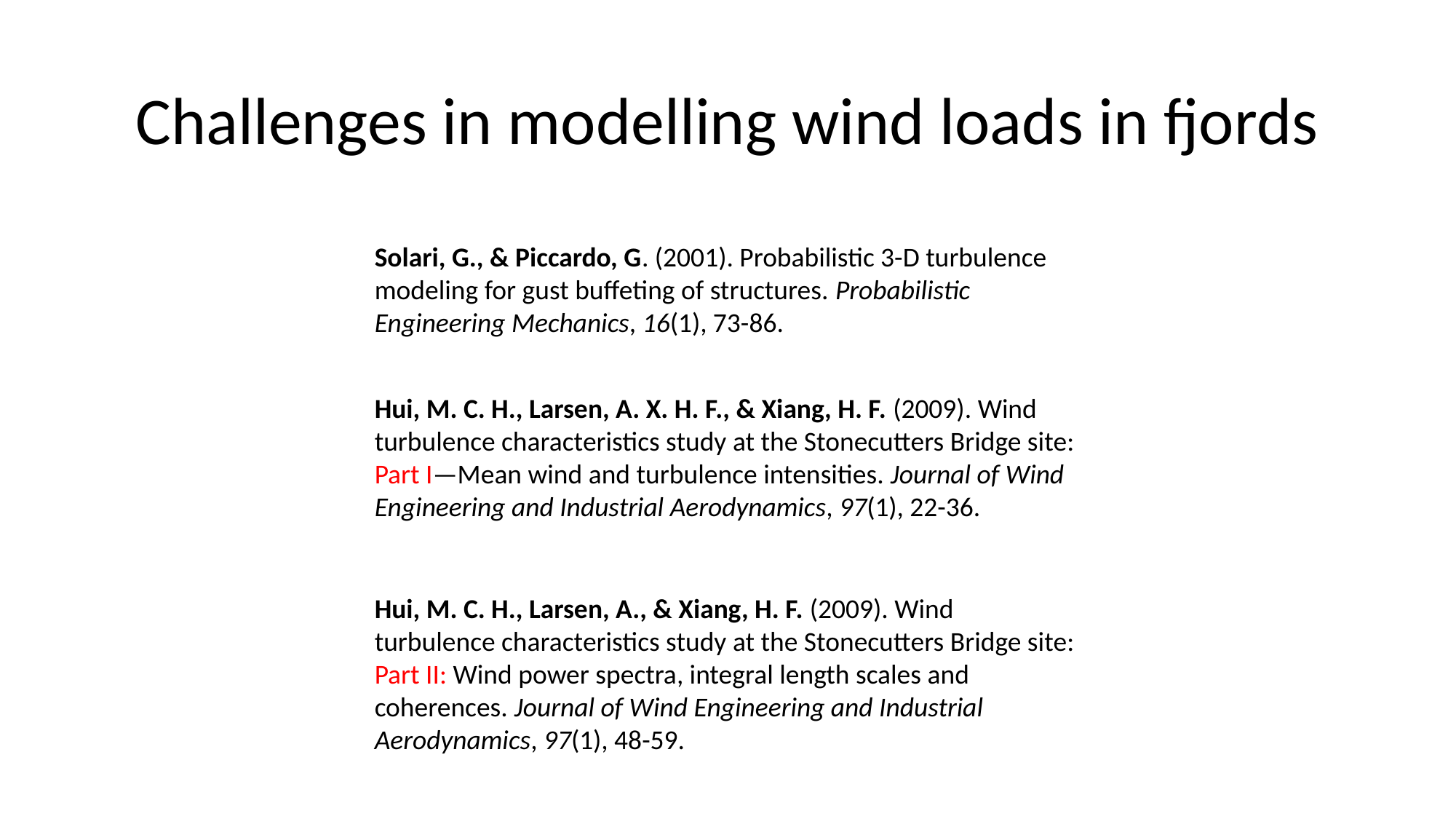

# Challenges in modelling wind loads in fjords
Solari, G., & Piccardo, G. (2001). Probabilistic 3-D turbulence modeling for gust buffeting of structures. Probabilistic Engineering Mechanics, 16(1), 73-86.
Hui, M. C. H., Larsen, A. X. H. F., & Xiang, H. F. (2009). Wind turbulence characteristics study at the Stonecutters Bridge site: Part I—Mean wind and turbulence intensities. Journal of Wind Engineering and Industrial Aerodynamics, 97(1), 22-36.
Hui, M. C. H., Larsen, A., & Xiang, H. F. (2009). Wind turbulence characteristics study at the Stonecutters Bridge site: Part II: Wind power spectra, integral length scales and coherences. Journal of Wind Engineering and Industrial Aerodynamics, 97(1), 48-59.